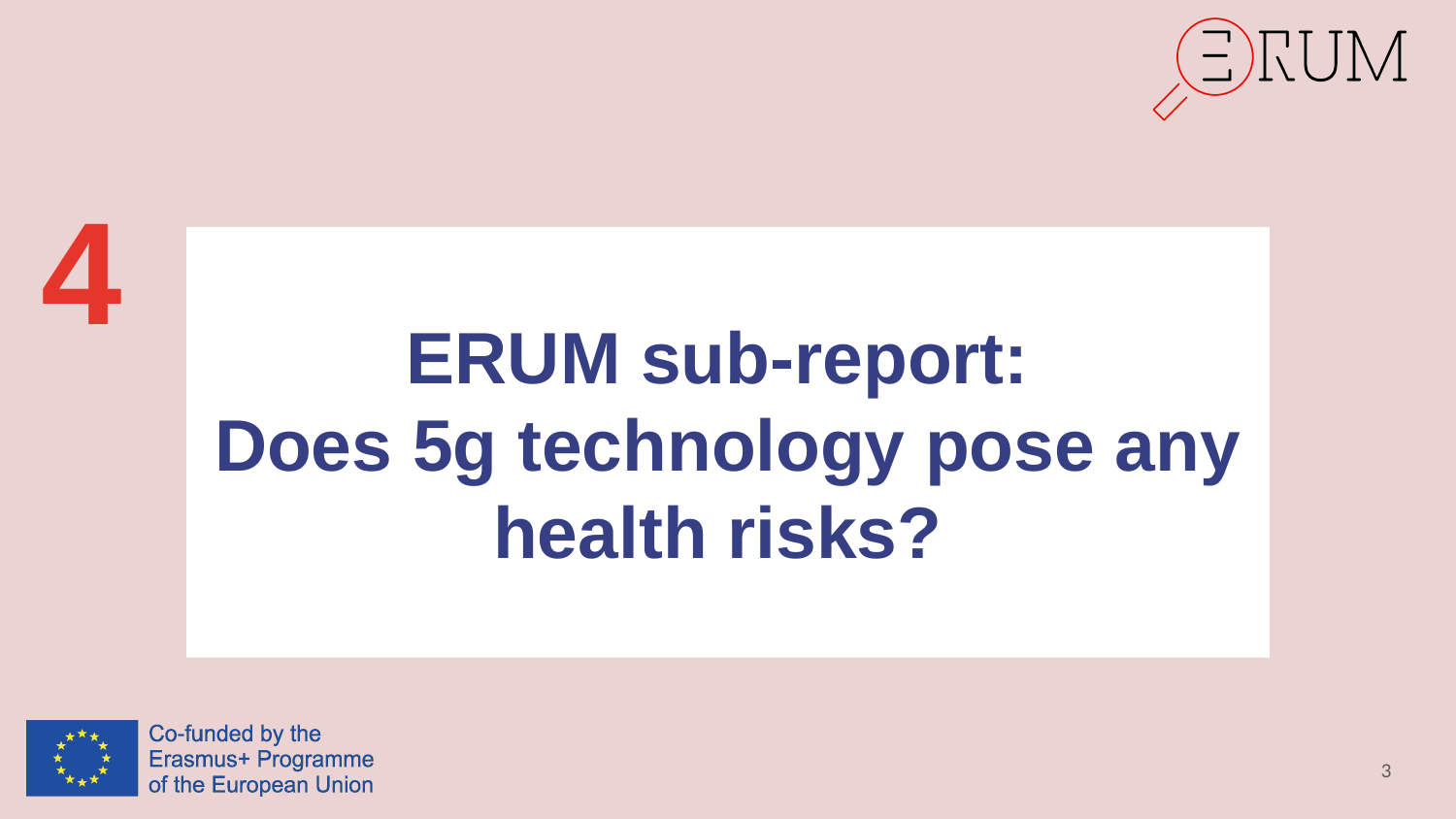

4
ERUM sub-report:
Does 5g technology pose any health risks?
3